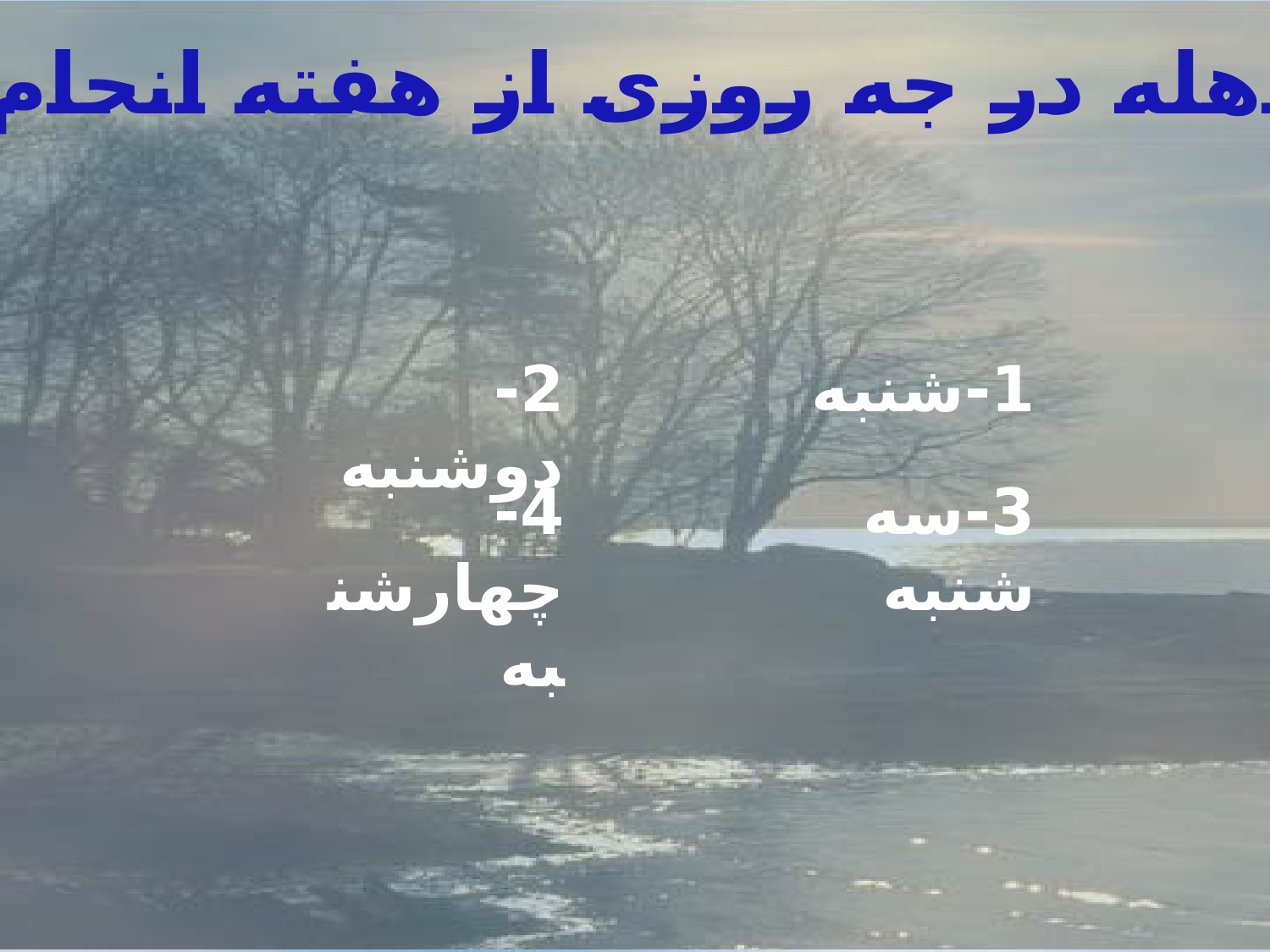

9-مباهله در جه روزی از هفته انحام شد
2-دوشنبه
1-شنبه
4-چهارشنبه
3-سه شنبه